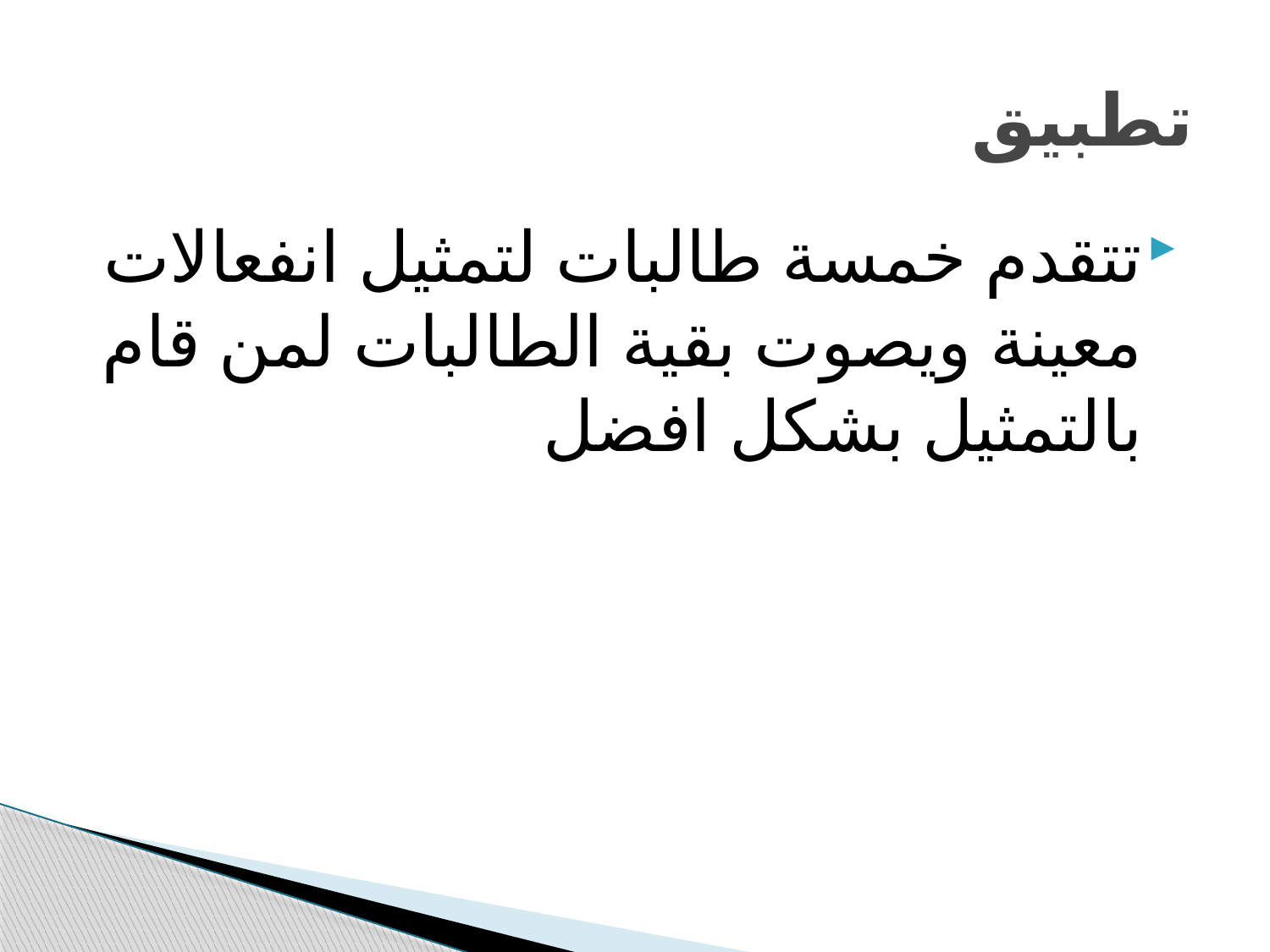

# تطبيق
تتقدم خمسة طالبات لتمثيل انفعالات معينة ويصوت بقية الطالبات لمن قام بالتمثيل بشكل افضل